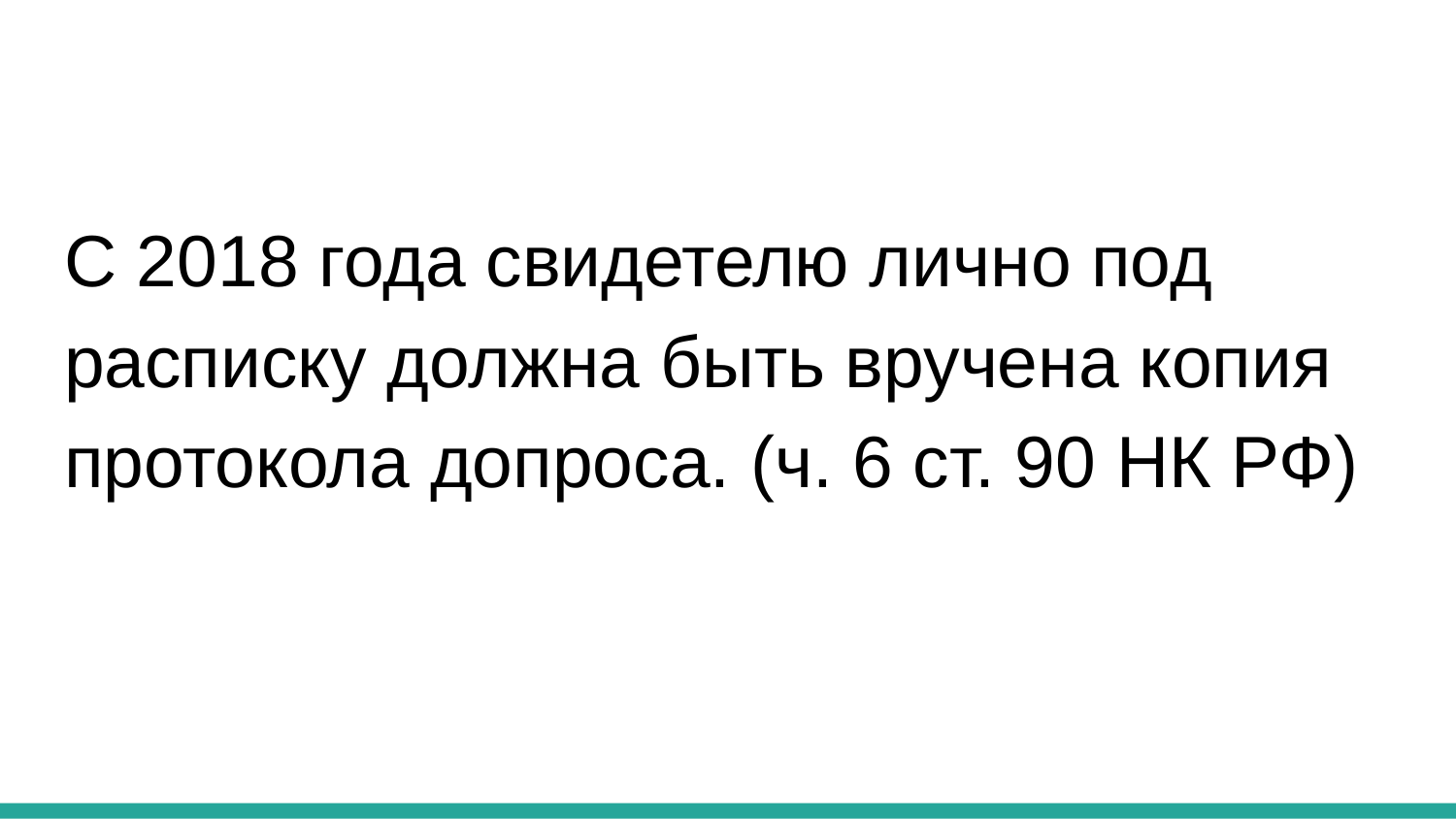

С 2018 года свидетелю лично под расписку должна быть вручена копия протокола допроса. (ч. 6 ст. 90 НК РФ)